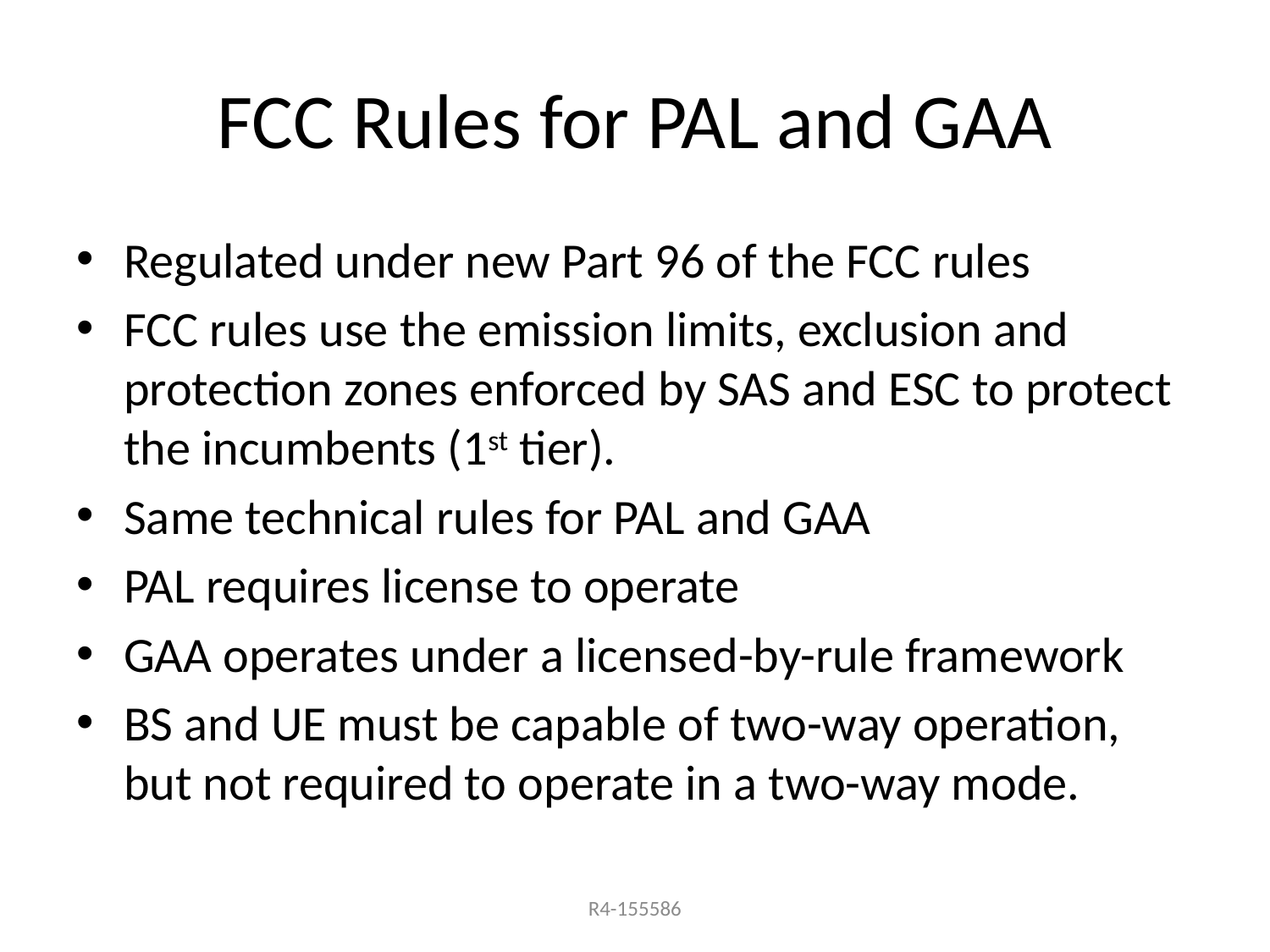

# FCC Rules for PAL and GAA
Regulated under new Part 96 of the FCC rules
FCC rules use the emission limits, exclusion and protection zones enforced by SAS and ESC to protect the incumbents (1st tier).
Same technical rules for PAL and GAA
PAL requires license to operate
GAA operates under a licensed-by-rule framework
BS and UE must be capable of two-way operation, but not required to operate in a two-way mode.
R4-155586